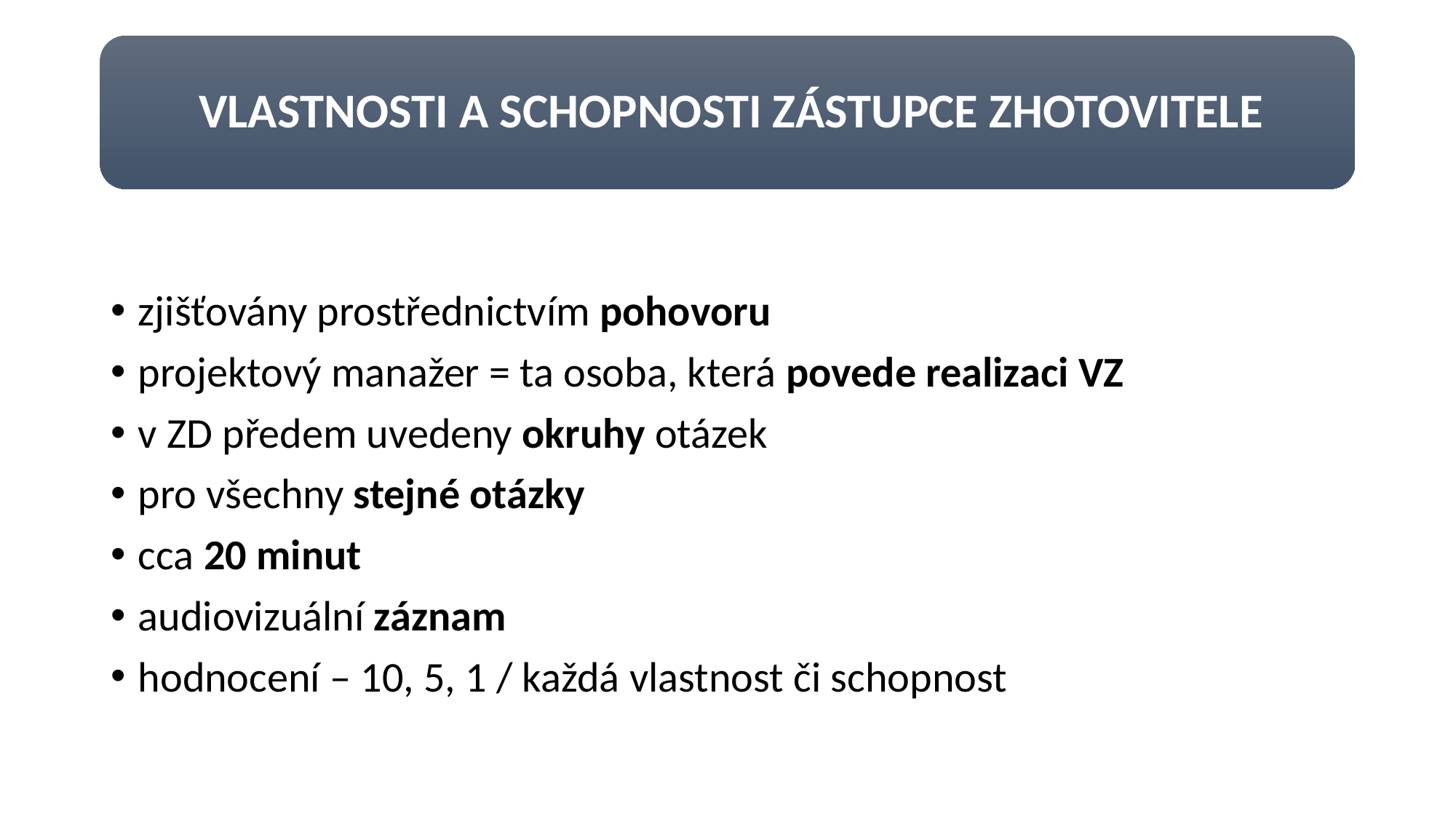

Vlastnosti a schopnosti Zástupce zhotovitele

zjišťovány prostřednictvím pohovoru
projektový manažer = ta osoba, která povede realizaci VZ
v ZD předem uvedeny okruhy otázek
pro všechny stejné otázky
cca 20 minut
audiovizuální záznam
hodnocení – 10, 5, 1 / každá vlastnost či schopnost